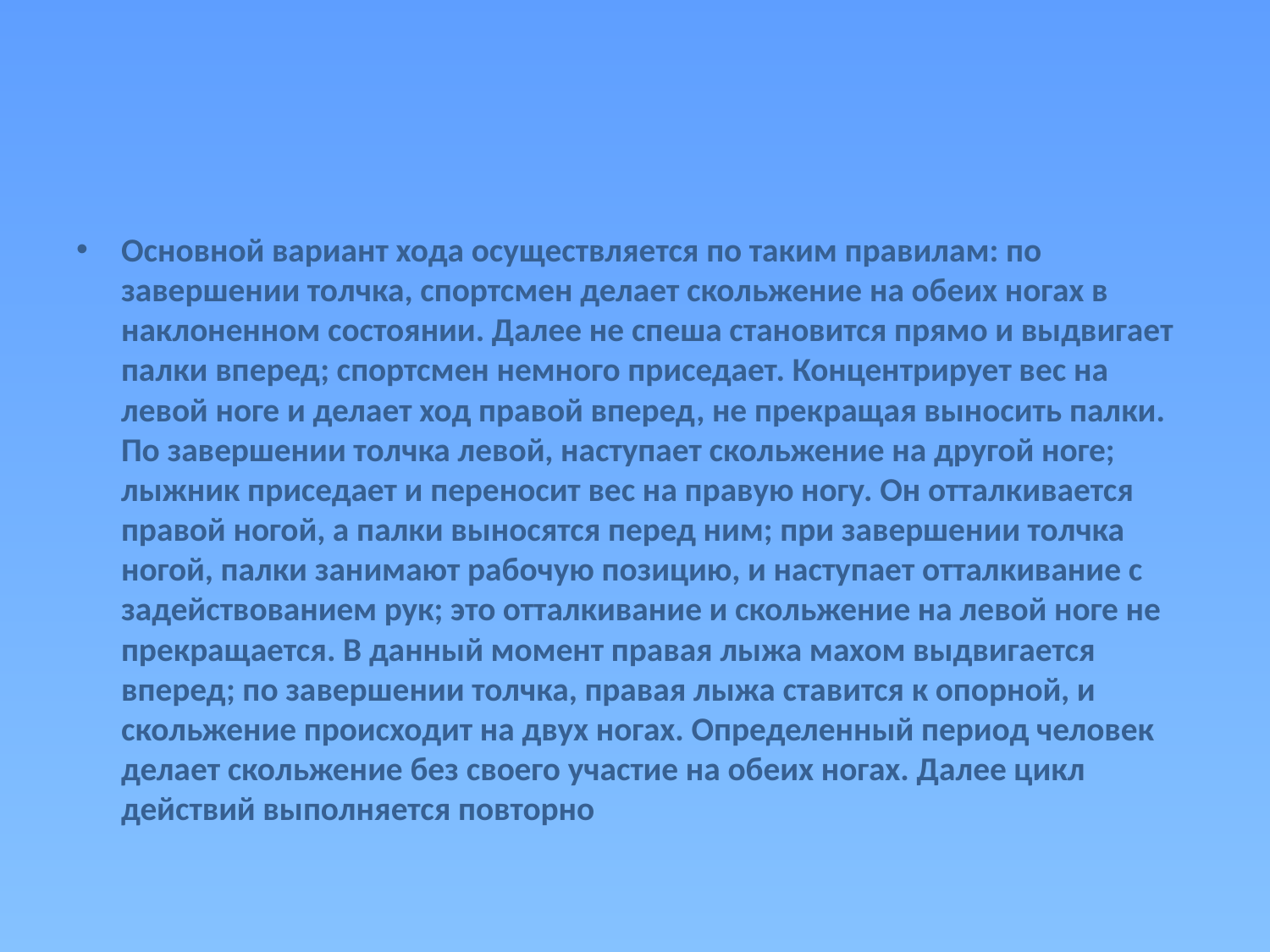

#
Основной вариант хода осуществляется по таким правилам: по завершении толчка, спортсмен делает скольжение на обеих ногах в наклоненном состоянии. Далее не спеша становится прямо и выдвигает палки вперед; спортсмен немного приседает. Концентрирует вес на левой ноге и делает ход правой вперед, не прекращая выносить палки. По завершении толчка левой, наступает скольжение на другой ноге; лыжник приседает и переносит вес на правую ногу. Он отталкивается правой ногой, а палки выносятся перед ним; при завершении толчка ногой, палки занимают рабочую позицию, и наступает отталкивание с задействованием рук; это отталкивание и скольжение на левой ноге не прекращается. В данный момент правая лыжа махом выдвигается вперед; по завершении толчка, правая лыжа ставится к опорной, и скольжение происходит на двух ногах. Определенный период человек делает скольжение без своего участие на обеих ногах. Далее цикл действий выполняется повторно